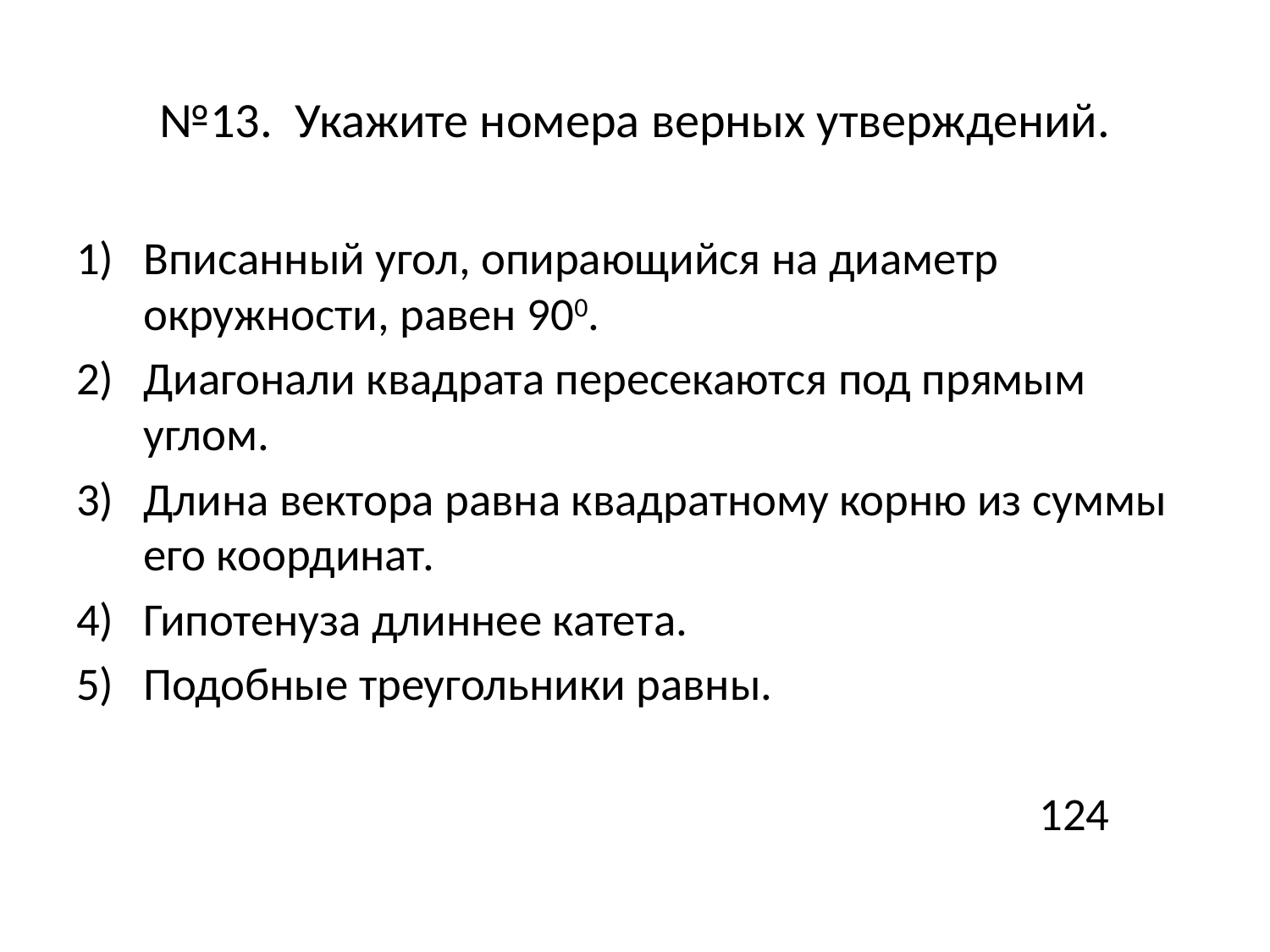

# №13.  Укажите номера верных утверждений.
Вписанный угол, опирающийся на диаметр окружности, равен 900.
Диагонали квадрата пересекаются под прямым углом.
Длина вектора равна квадратному корню из суммы его координат.
Гипотенуза длиннее катета.
Подобные треугольники равны.

                                                                                           124